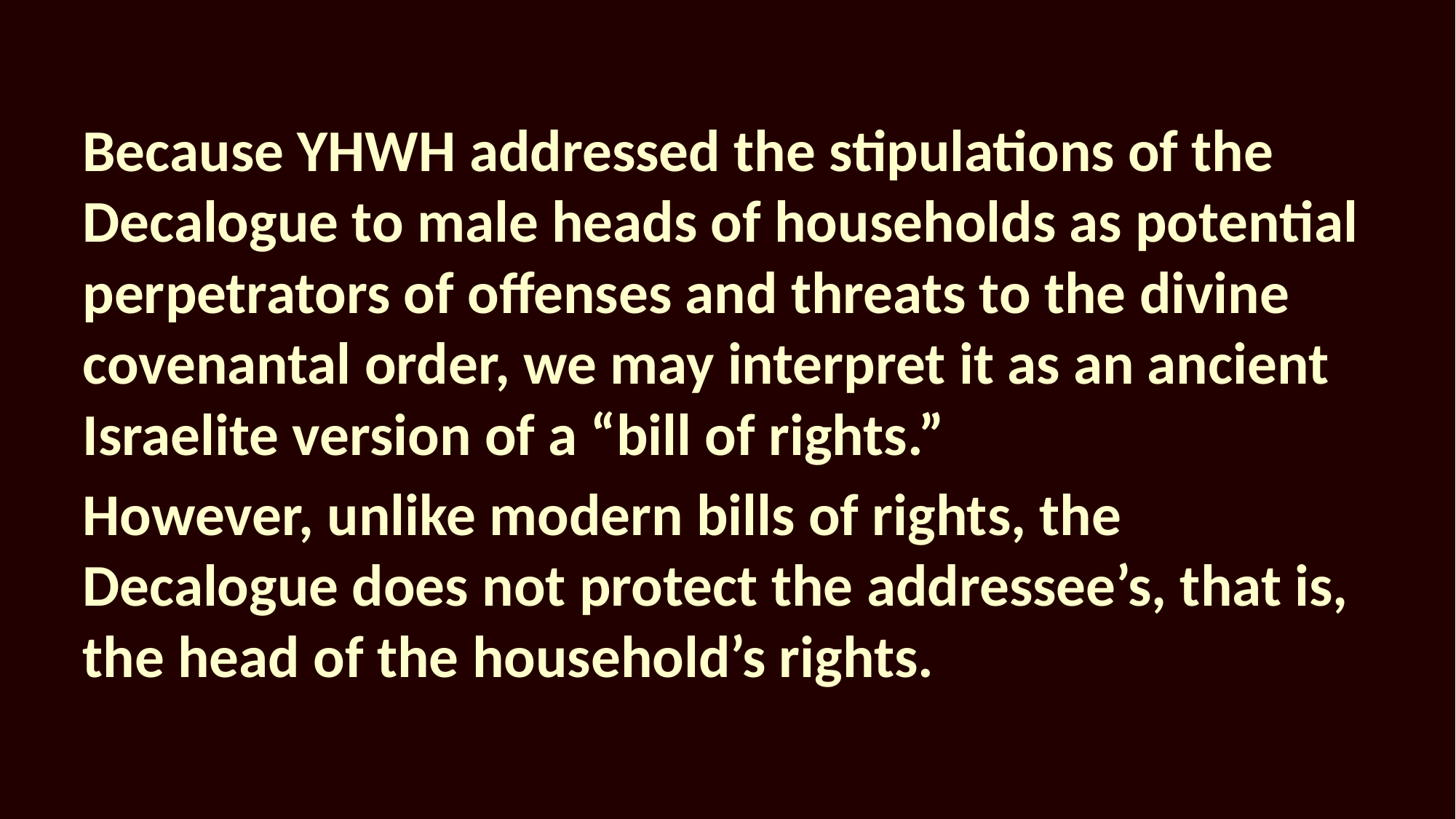

Because YHWH addressed the stipulations of the Decalogue to male heads of households as potential perpetrators of offenses and threats to the divine covenantal order, we may interpret it as an ancient Israelite version of a “bill of rights.”
However, unlike modern bills of rights, the Decalogue does not protect the addressee’s, that is, the head of the household’s rights.